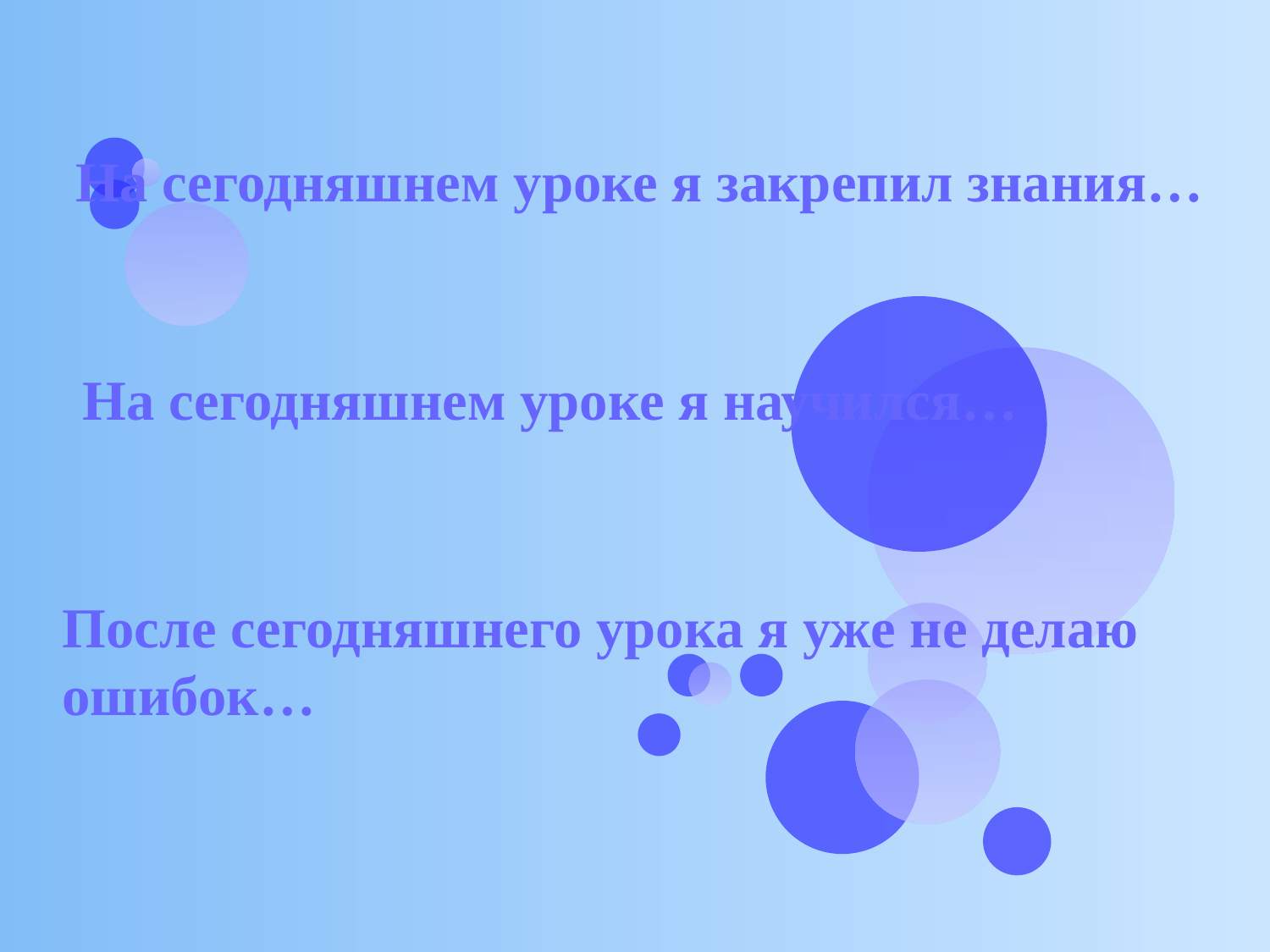

На сегодняшнем уроке я закрепил знания…
На сегодняшнем уроке я научился…
После сегодняшнего урока я уже не делаю ошибок…